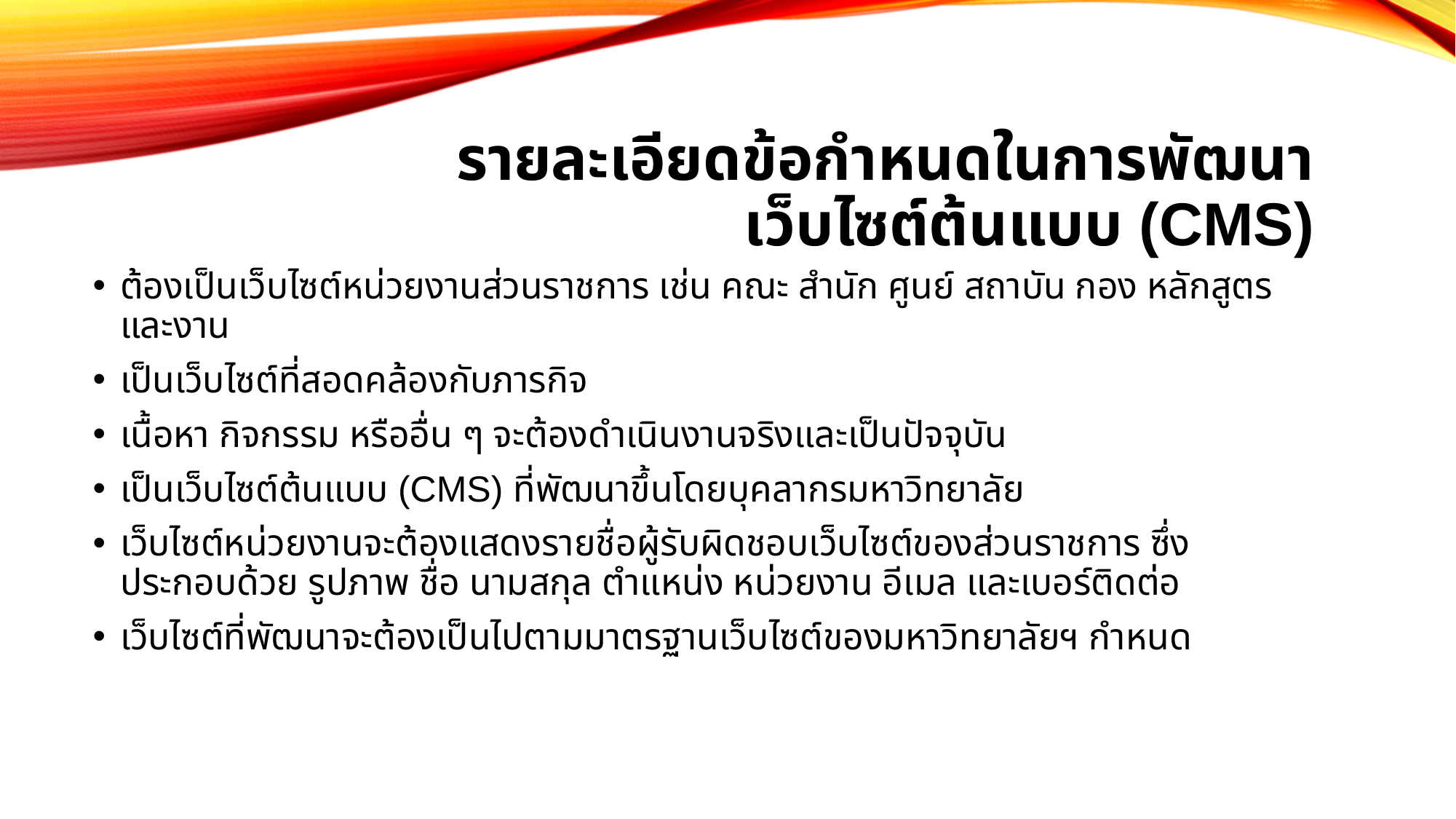

# รายละเอียดข้อกำหนดในการพัฒนาเว็บไซต์ต้นแบบ (CMS)
ต้องเป็นเว็บไซต์หน่วยงานส่วนราชการ เช่น คณะ สำนัก ศูนย์ สถาบัน กอง หลักสูตร และงาน
เป็นเว็บไซต์ที่สอดคล้องกับภารกิจ
เนื้อหา กิจกรรม หรืออื่น ๆ จะต้องดำเนินงานจริงและเป็นปัจจุบัน
เป็นเว็บไซต์ต้นแบบ (CMS) ที่พัฒนาขึ้นโดยบุคลากรมหาวิทยาลัย
เว็บไซต์หน่วยงานจะต้องแสดงรายชื่อผู้รับผิดชอบเว็บไซต์ของส่วนราชการ ซึ่งประกอบด้วย รูปภาพ ชื่อ นามสกุล ตำแหน่ง หน่วยงาน อีเมล และเบอร์ติดต่อ
เว็บไซต์ที่พัฒนาจะต้องเป็นไปตามมาตรฐานเว็บไซต์ของมหาวิทยาลัยฯ กำหนด